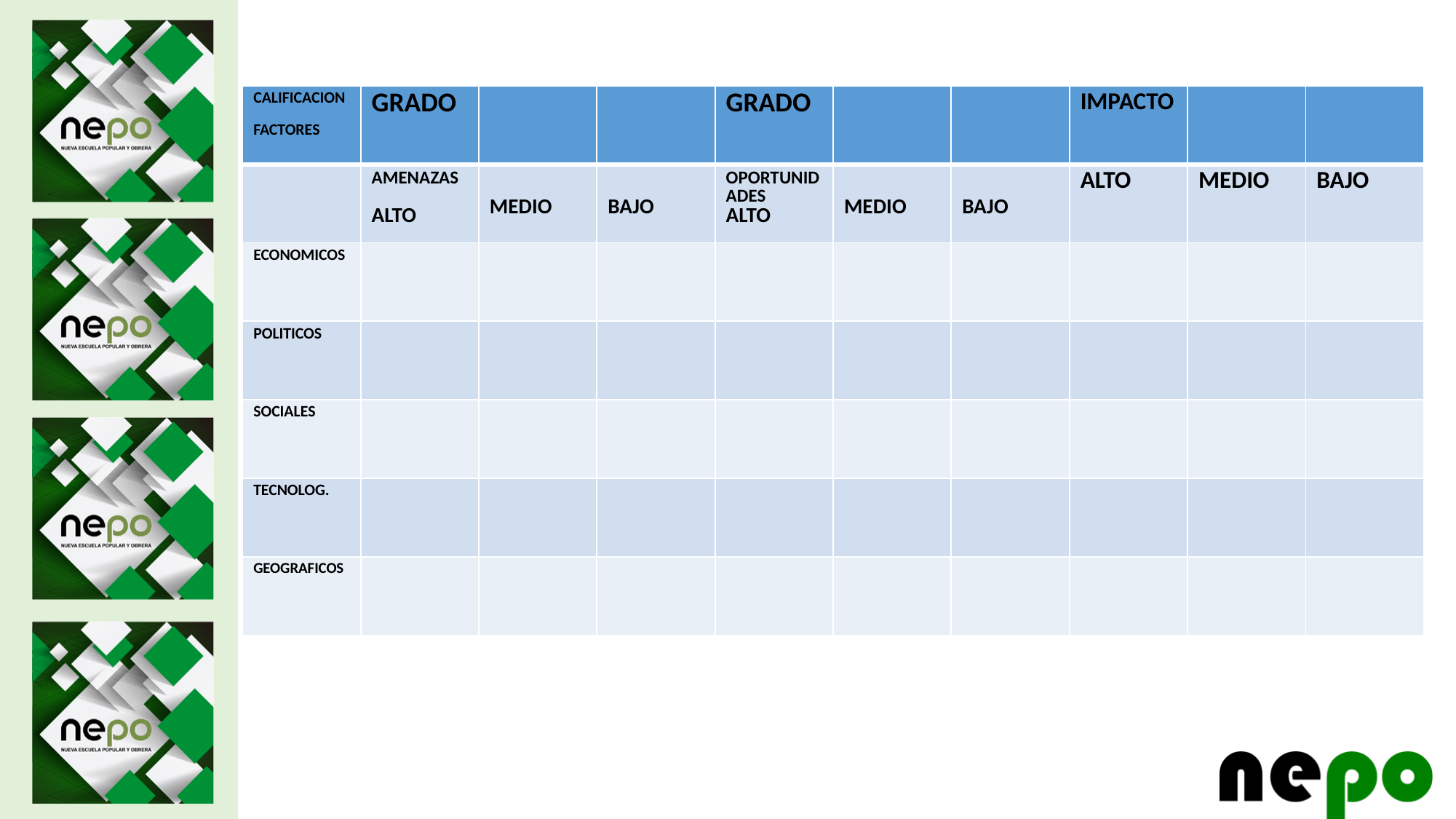

| CALIFICACION FACTORES | GRADO |  |  | GRADO |  |  | IMPACTO |  |  |
| --- | --- | --- | --- | --- | --- | --- | --- | --- | --- |
|  | AMENAZAS ALTO | MEDIO | BAJO | OPORTUNIDADES ALTO | MEDIO | BAJO | ALTO | MEDIO | BAJO |
| ECONOMICOS |  |  |  |  |  |  |  |  |  |
| POLITICOS |  |  |  |  |  |  |  |  |  |
| SOCIALES |  |  |  |  |  |  |  |  |  |
| TECNOLOG. |  |  |  |  |  |  |  |  |  |
| GEOGRAFICOS |  |  |  |  |  |  |  |  |  |